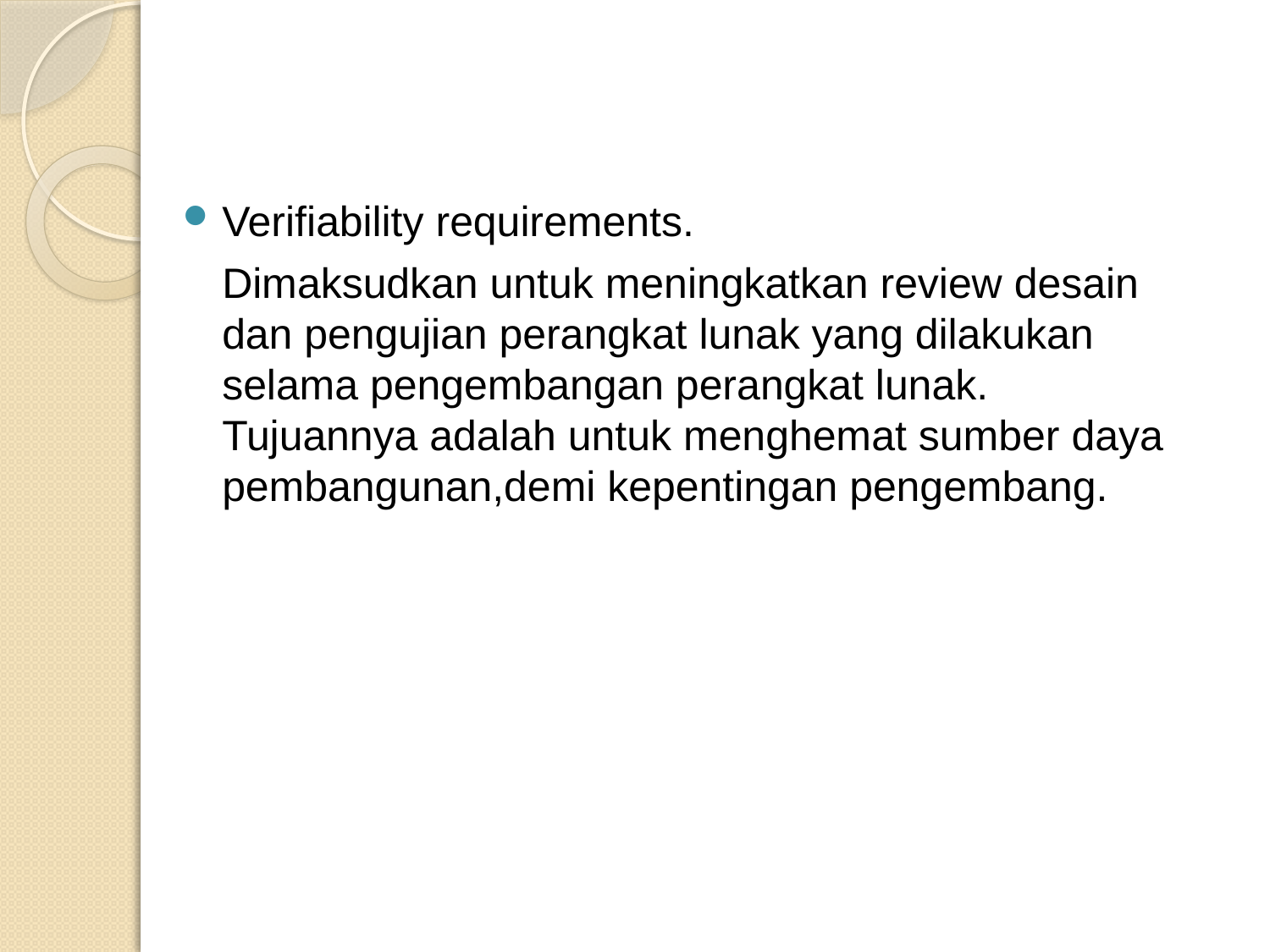

Verifiability requirements.
	Dimaksudkan untuk meningkatkan review desain dan pengujian perangkat lunak yang dilakukan selama pengembangan perangkat lunak. Tujuannya adalah untuk menghemat sumber daya pembangunan,demi kepentingan pengembang.